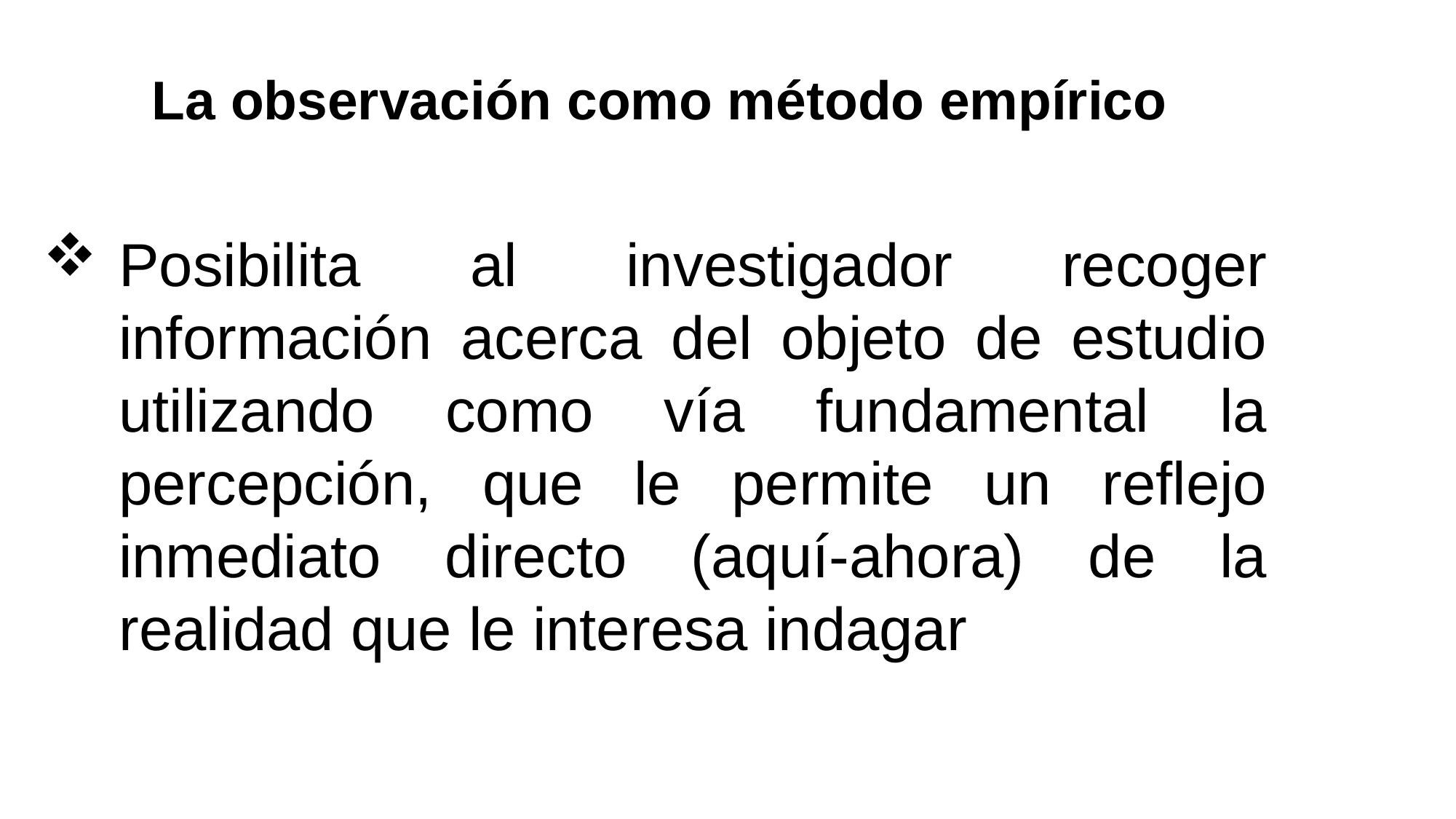

La observación como método empírico
Posibilita al investigador recoger información acerca del objeto de estudio utilizando como vía fundamental la percepción, que le permite un reflejo inmediato directo (aquí-ahora) de la realidad que le interesa indagar